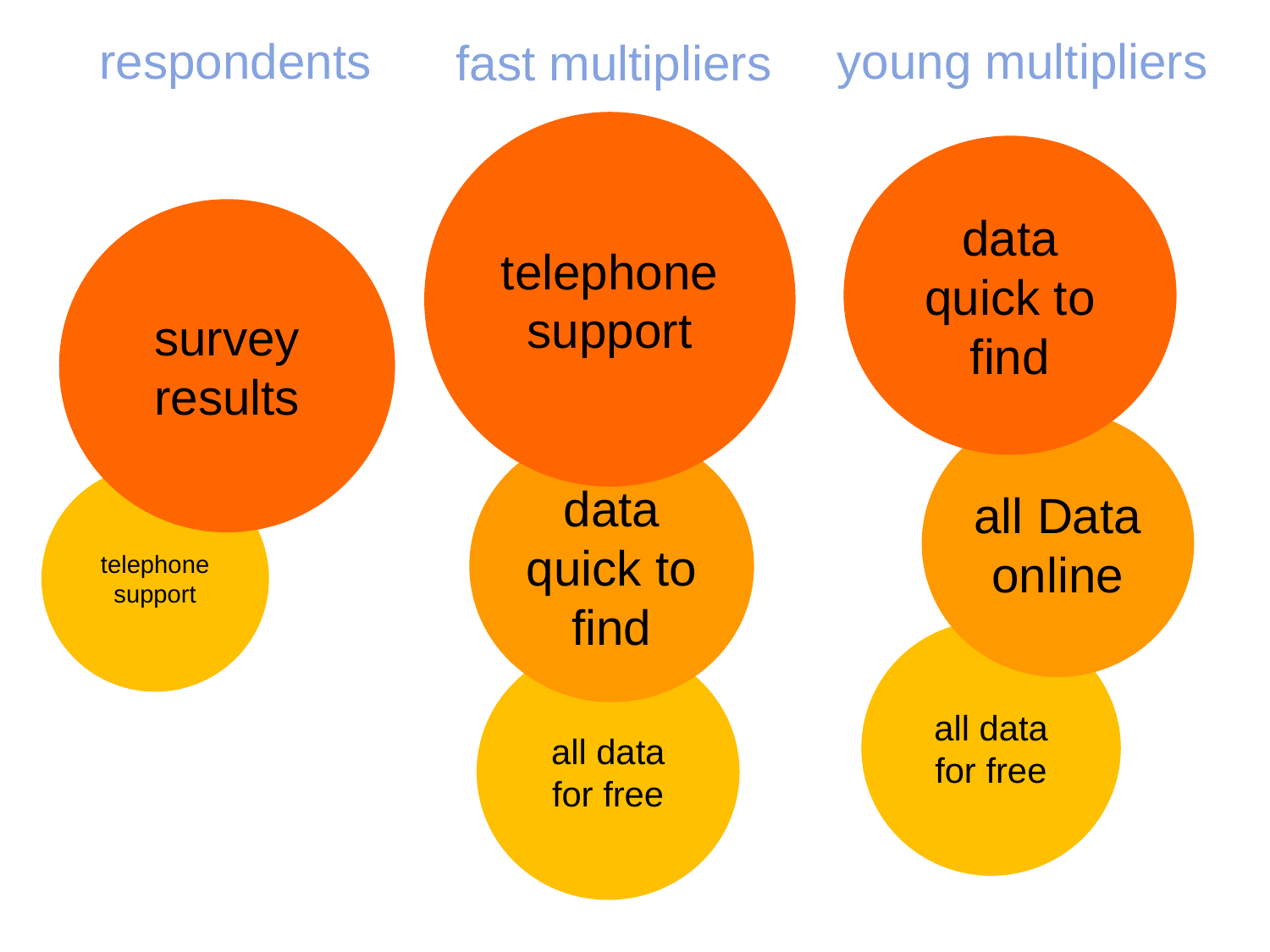

respondents
young multipliers
fast multipliers
telephone support
data quick to find
survey results
all Data online
data quick to find
telephone support
all data for free
all data for free